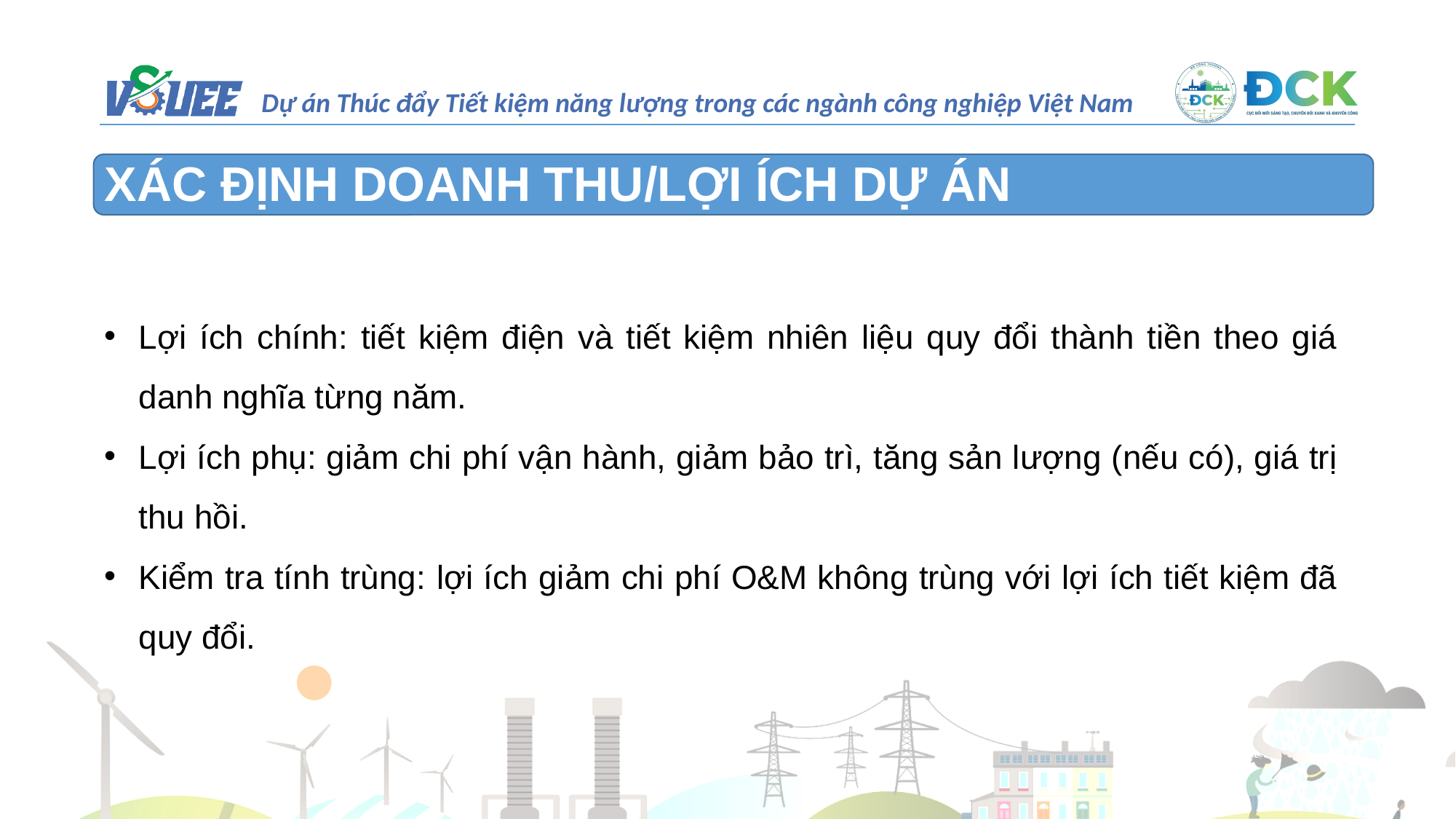

XÁC ĐỊNH DOANH THU/LỢI ÍCH DỰ ÁN
Lợi ích chính: tiết kiệm điện và tiết kiệm nhiên liệu quy đổi thành tiền theo giá danh nghĩa từng năm.
Lợi ích phụ: giảm chi phí vận hành, giảm bảo trì, tăng sản lượng (nếu có), giá trị thu hồi.
Kiểm tra tính trùng: lợi ích giảm chi phí O&M không trùng với lợi ích tiết kiệm đã quy đổi.